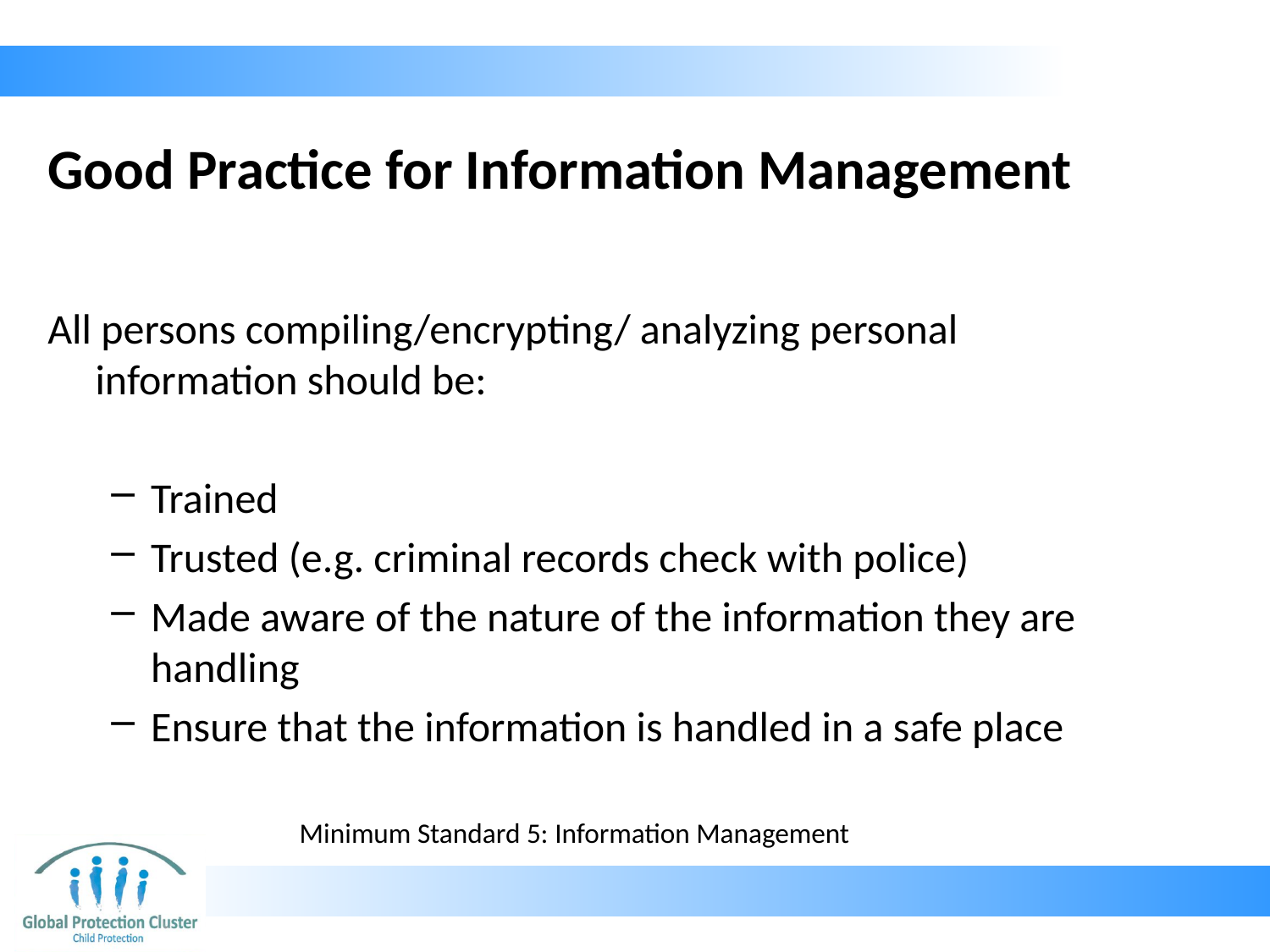

# Good Practice for Information Management

All persons compiling/encrypting/ analyzing personal information should be:

Trained
Trusted (e.g. criminal records check with police)
Made aware of the nature of the information they are handling
Ensure that the information is handled in a safe place

Minimum Standard 5: Information Management